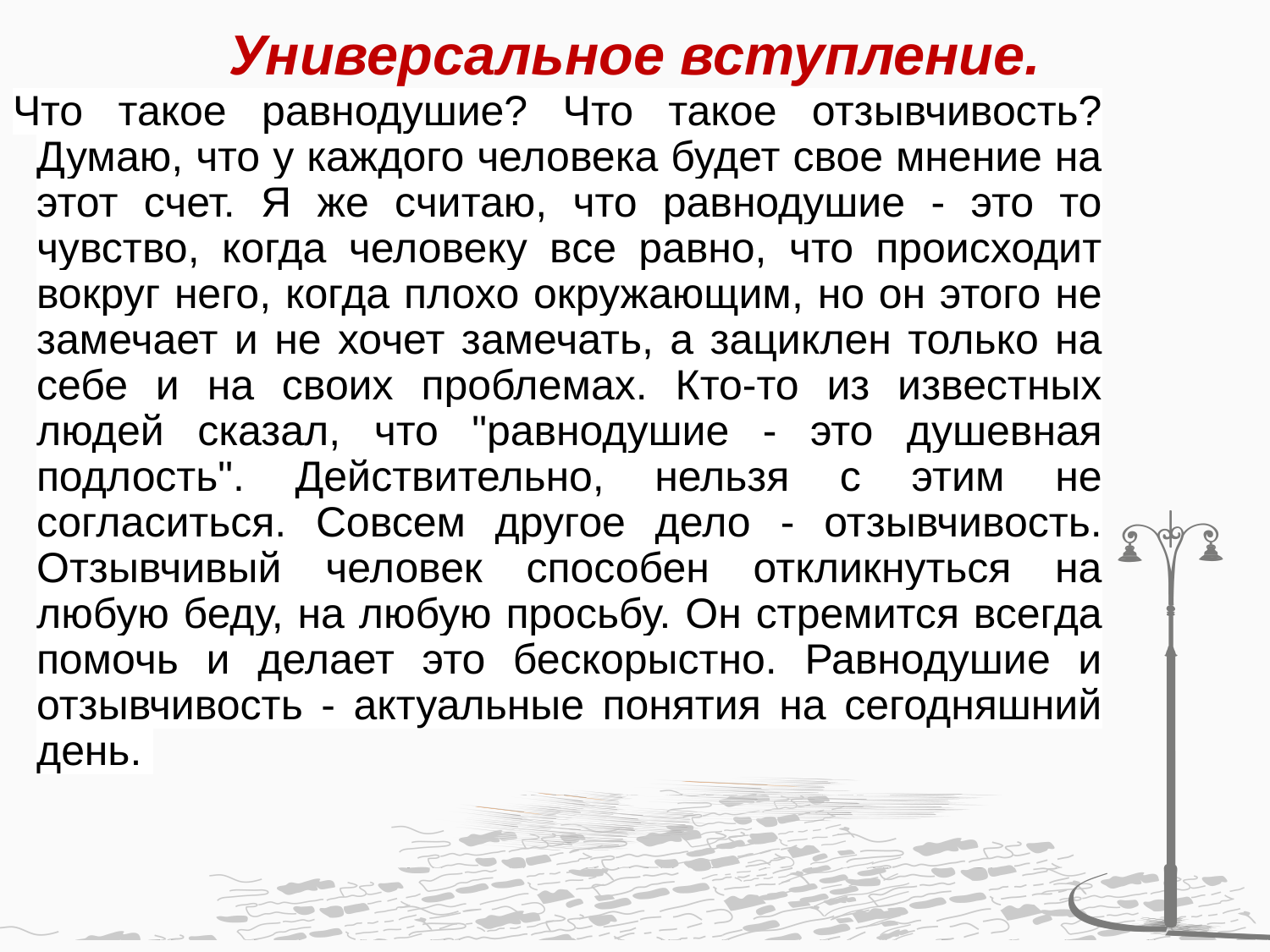

# Универсальное вступление.
Что такое равнодушие? Что такое отзывчивость? Думаю, что у каждого человека будет свое мнение на этот счет. Я же считаю, что равнодушие - это то чувство, когда человеку все равно, что происходит вокруг него, когда плохо окружающим, но он этого не замечает и не хочет замечать, а зациклен только на себе и на своих проблемах. Кто-то из известных людей сказал, что "равнодушие - это душевная подлость". Действительно, нельзя с этим не согласиться. Совсем другое дело - отзывчивость. Отзывчивый человек способен откликнуться на любую беду, на любую просьбу. Он стремится всегда помочь и делает это бескорыстно. Равнодушие и отзывчивость - актуальные понятия на сегодняшний день.